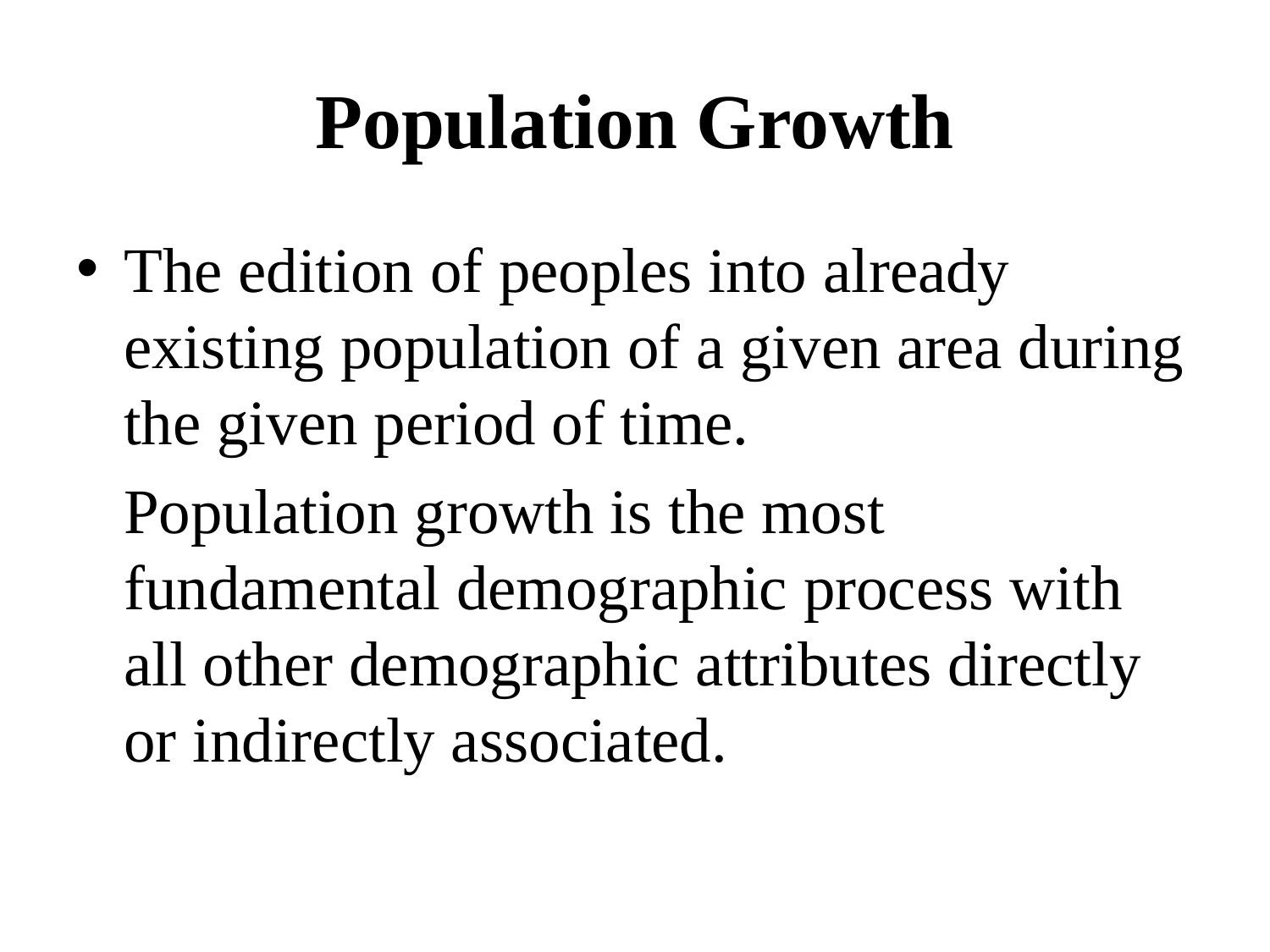

# Population Growth
The edition of peoples into already existing population of a given area during the given period of time.
	Population growth is the most fundamental demographic process with all other demographic attributes directly or indirectly associated.